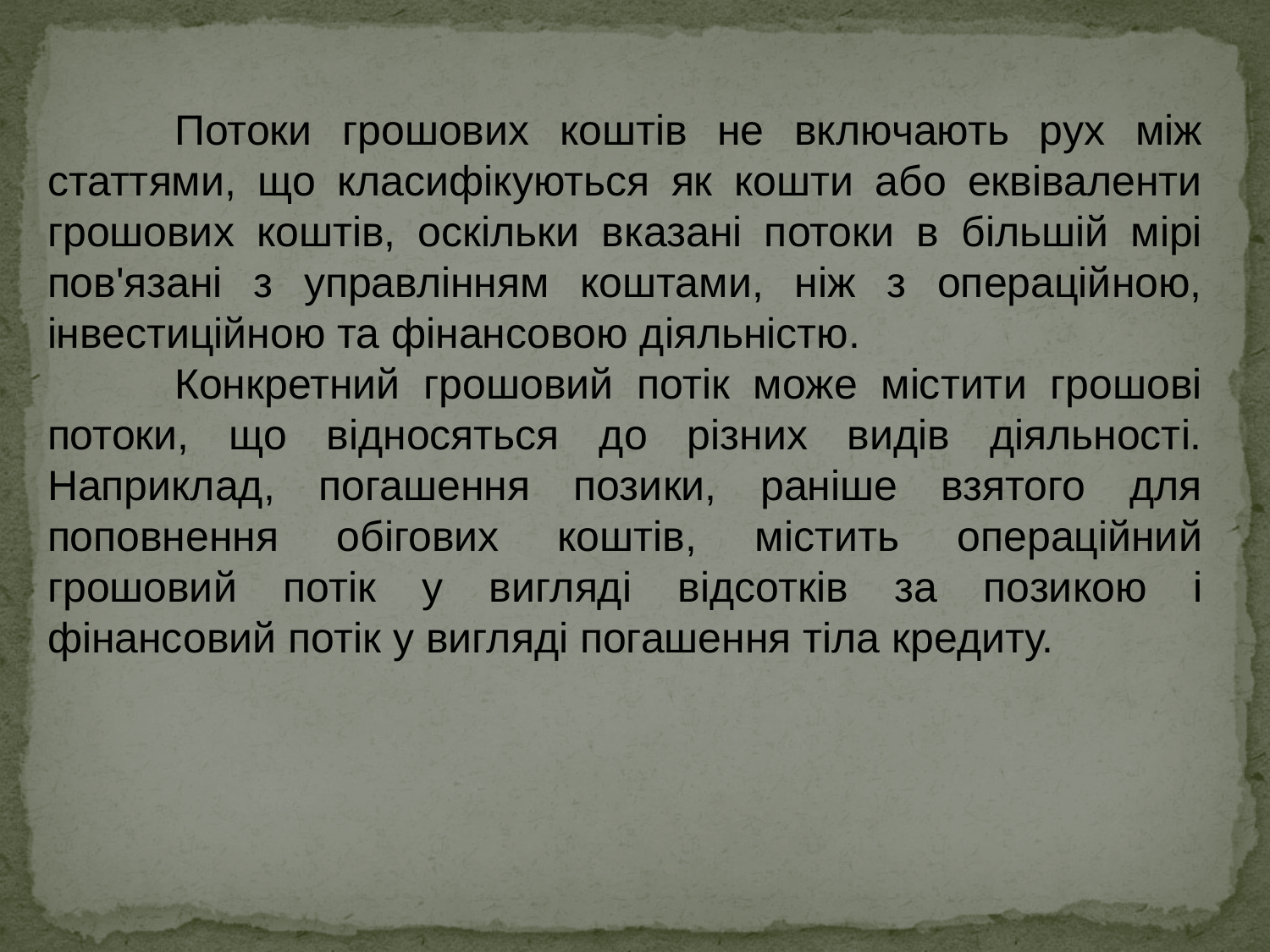

Потоки грошових коштів не включають рух між статтями, що класифікуються як кошти або еквіваленти грошових коштів, оскільки вказані потоки в більшій мірі пов'язані з управлінням коштами, ніж з операційною, інвестиційною та фінансовою діяльністю.
	Конкретний грошовий потік може містити грошові потоки, що відносяться до різних видів діяльності. Наприклад, погашення позики, раніше взятого для поповнення обігових коштів, містить операційний грошовий потік у вигляді відсотків за позикою і фінансовий потік у вигляді погашення тіла кредиту.